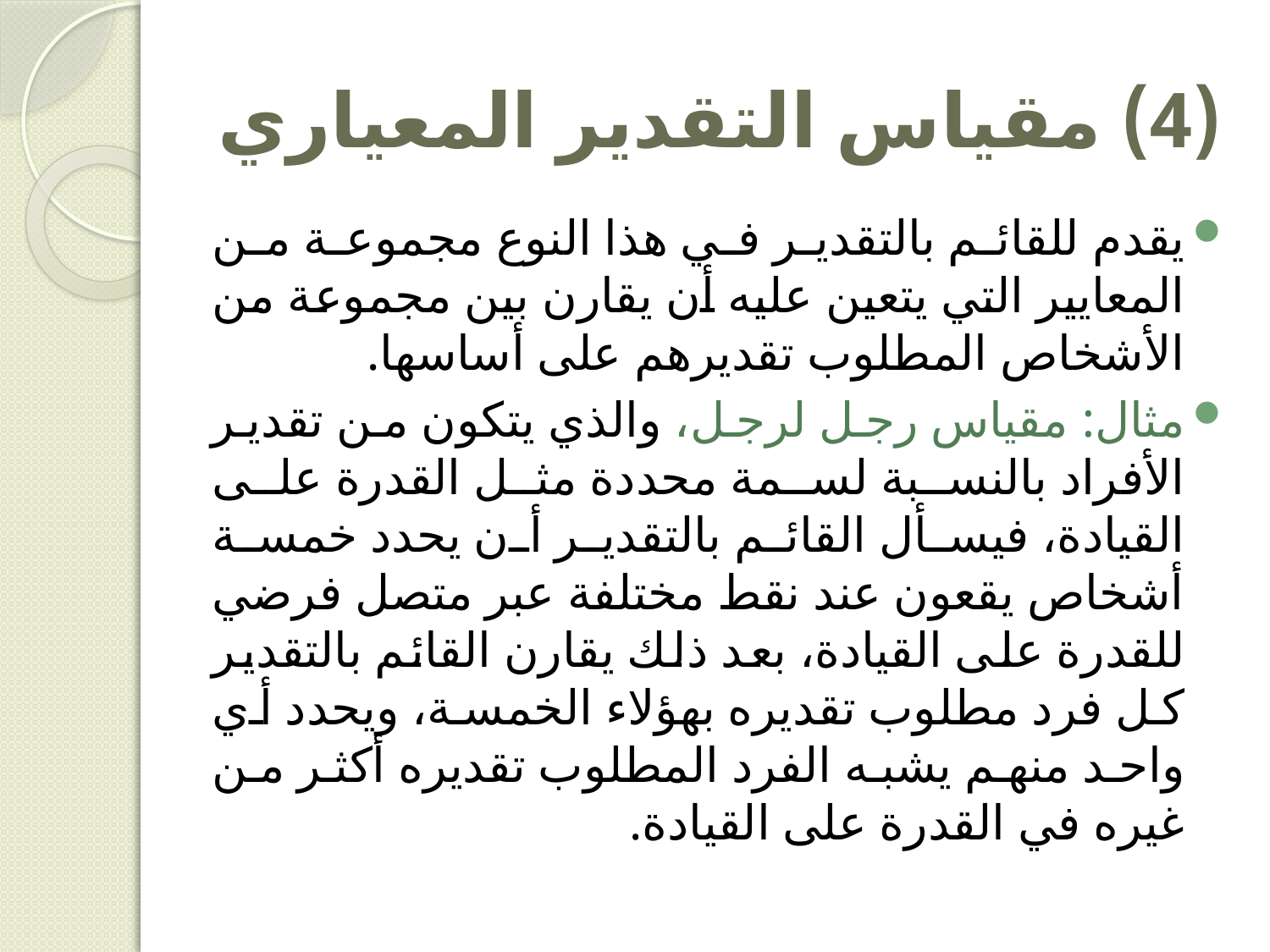

# (4) مقياس التقدير المعياري
يقدم للقائم بالتقدير في هذا النوع مجموعة من المعايير التي يتعين عليه أن يقارن بين مجموعة من الأشخاص المطلوب تقديرهم على أساسها.
مثال: مقياس رجل لرجل، والذي يتكون من تقدير الأفراد بالنسبة لسمة محددة مثل القدرة على القيادة، فيسأل القائم بالتقدير أن يحدد خمسة أشخاص يقعون عند نقط مختلفة عبر متصل فرضي للقدرة على القيادة، بعد ذلك يقارن القائم بالتقدير كل فرد مطلوب تقديره بهؤلاء الخمسة، ويحدد أي واحد منهم يشبه الفرد المطلوب تقديره أكثر من غيره في القدرة على القيادة.